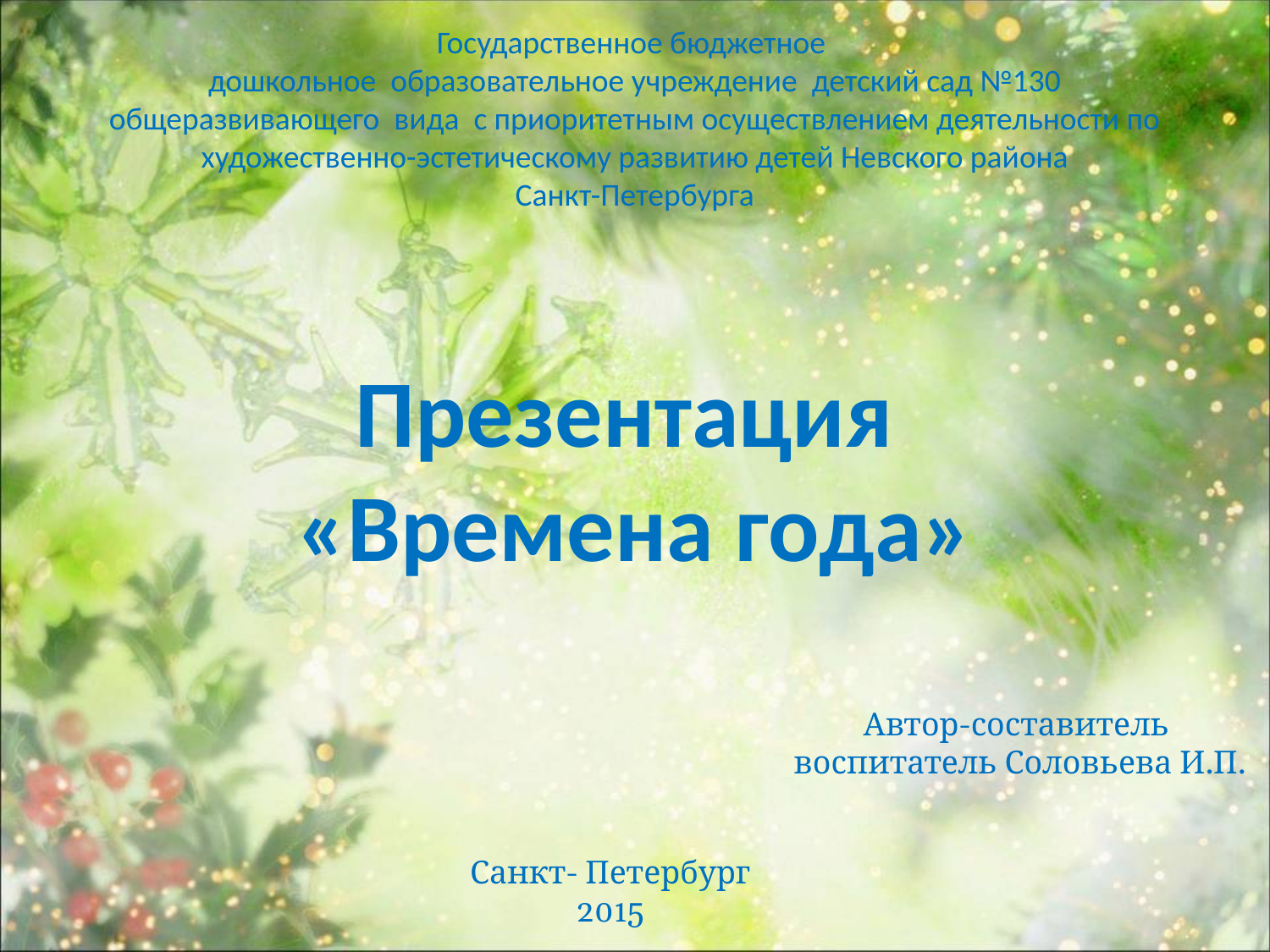

# Государственное бюджетное дошкольное  образовательное учреждение  детский сад №130 общеразвивающего  вида  с приоритетным осуществлением деятельности по художественно-эстетическому развитию детей Невского района Санкт-Петербурга
Презентация
«Времена года»
Автор-составитель
воспитатель Соловьева И.П.
Санкт- Петербург
2015